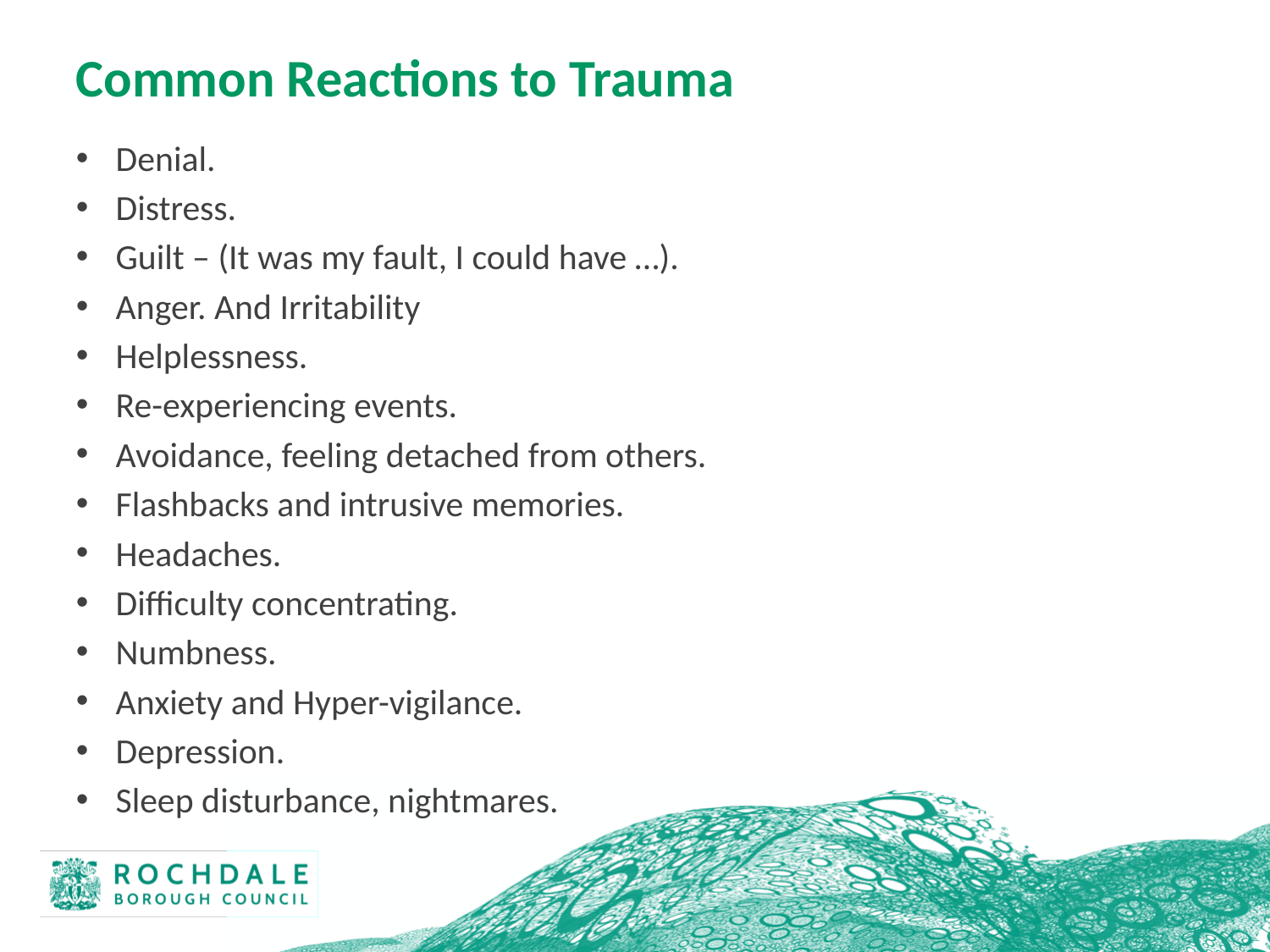

# Common Reactions to Trauma
Denial.
Distress.
Guilt – (It was my fault, I could have …).
Anger. And Irritability
Helplessness.
Re-experiencing events.
Avoidance, feeling detached from others.
Flashbacks and intrusive memories.
Headaches.
Difficulty concentrating.
Numbness.
Anxiety and Hyper-vigilance.
Depression.
Sleep disturbance, nightmares.